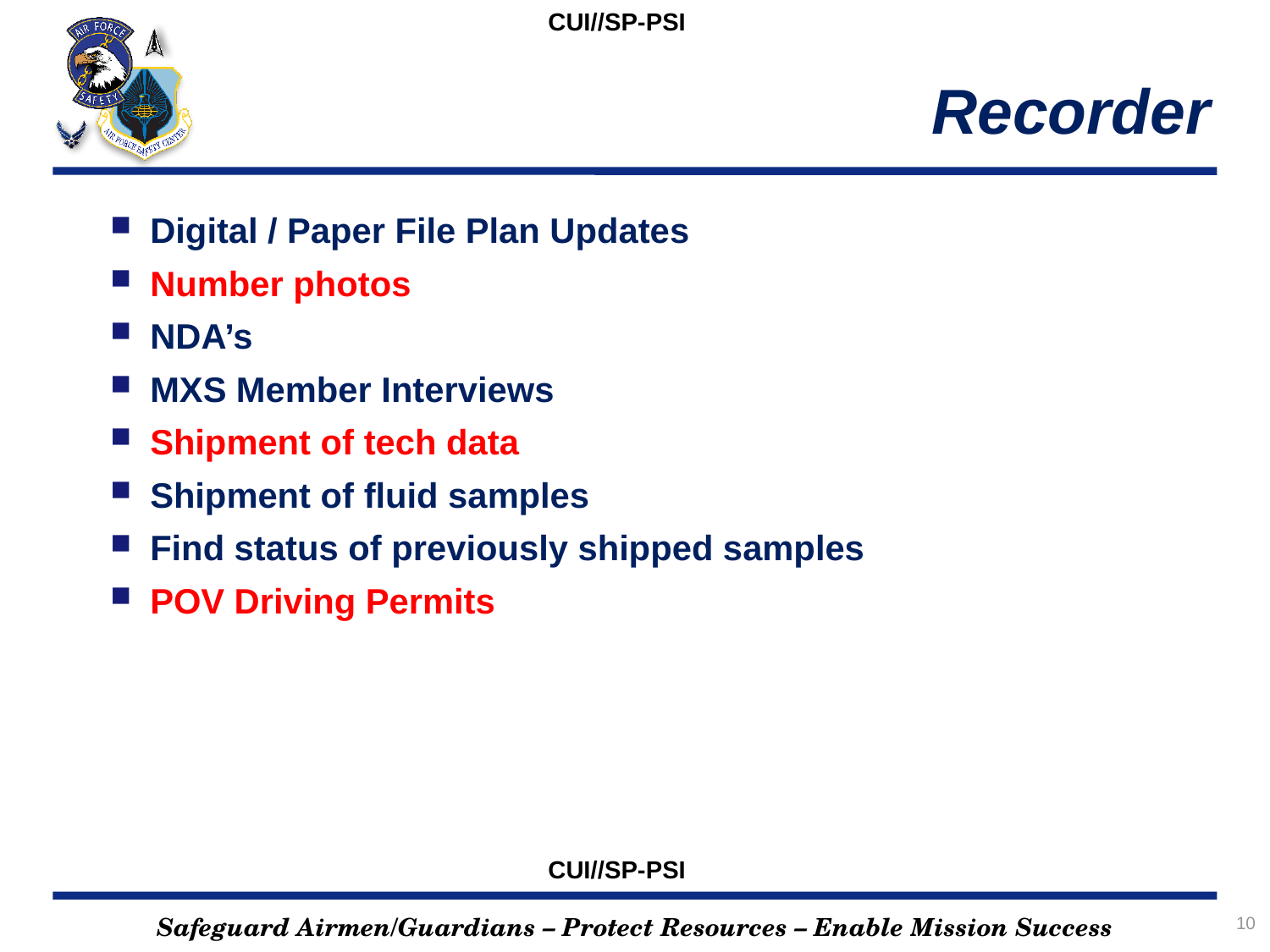

CUI//SP-PSI
# Recorder
Digital / Paper File Plan Updates
Number photos
NDA’s
MXS Member Interviews
Shipment of tech data
Shipment of fluid samples
Find status of previously shipped samples
POV Driving Permits

CUI//SP-PSI
10